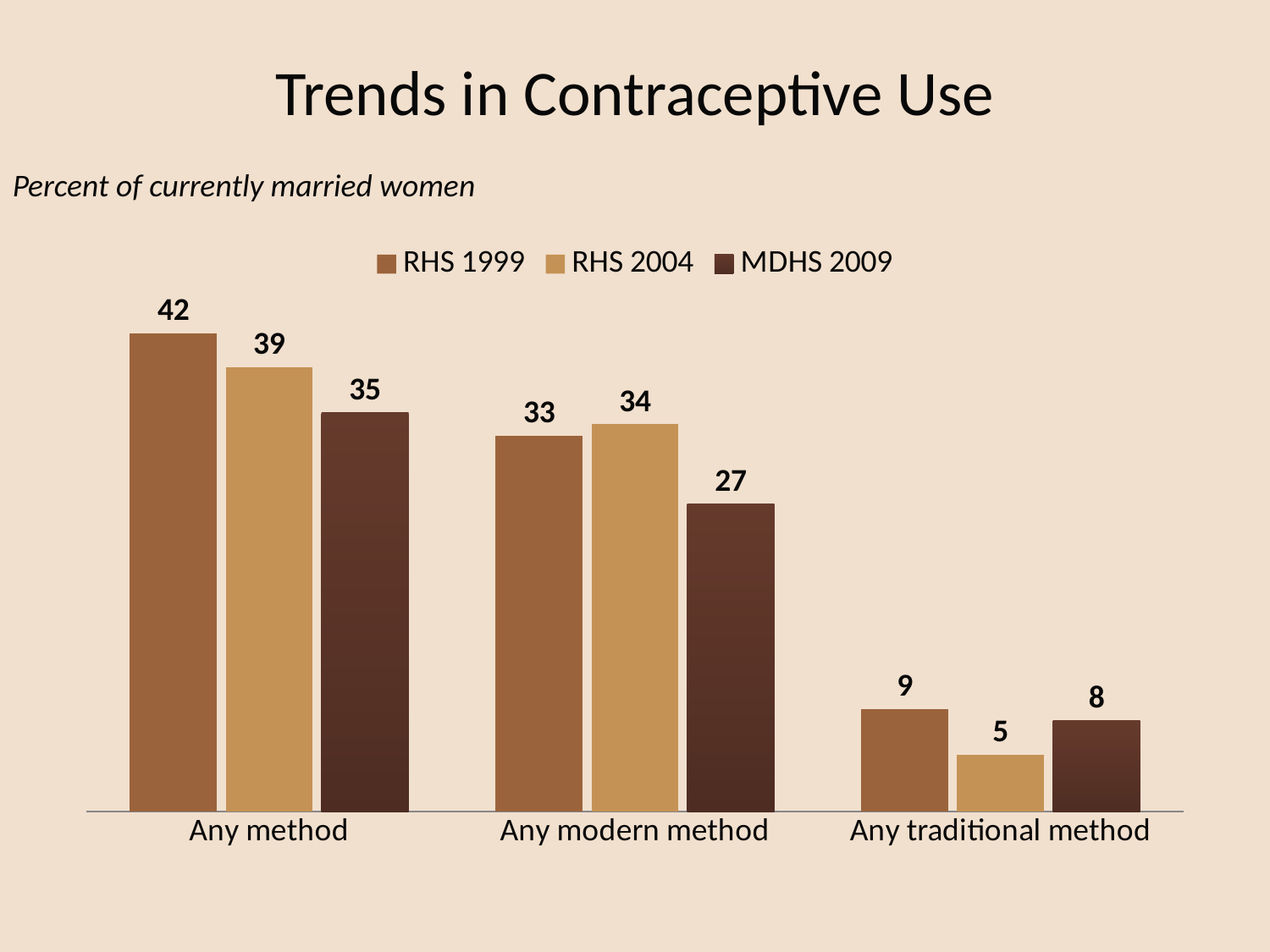

# Trends in Contraceptive Use
Percent of currently married women

### Chart

| Category | RHS 1999 | RHS 2004 | MDHS 2009 |
|---|---|---|---|
| Any method | 42.0 | 39.0 | 35.0 |
| Any modern method | 33.0 | 34.0 | 27.0 |
| Any traditional method | 9.0 | 5.0 | 8.0 |